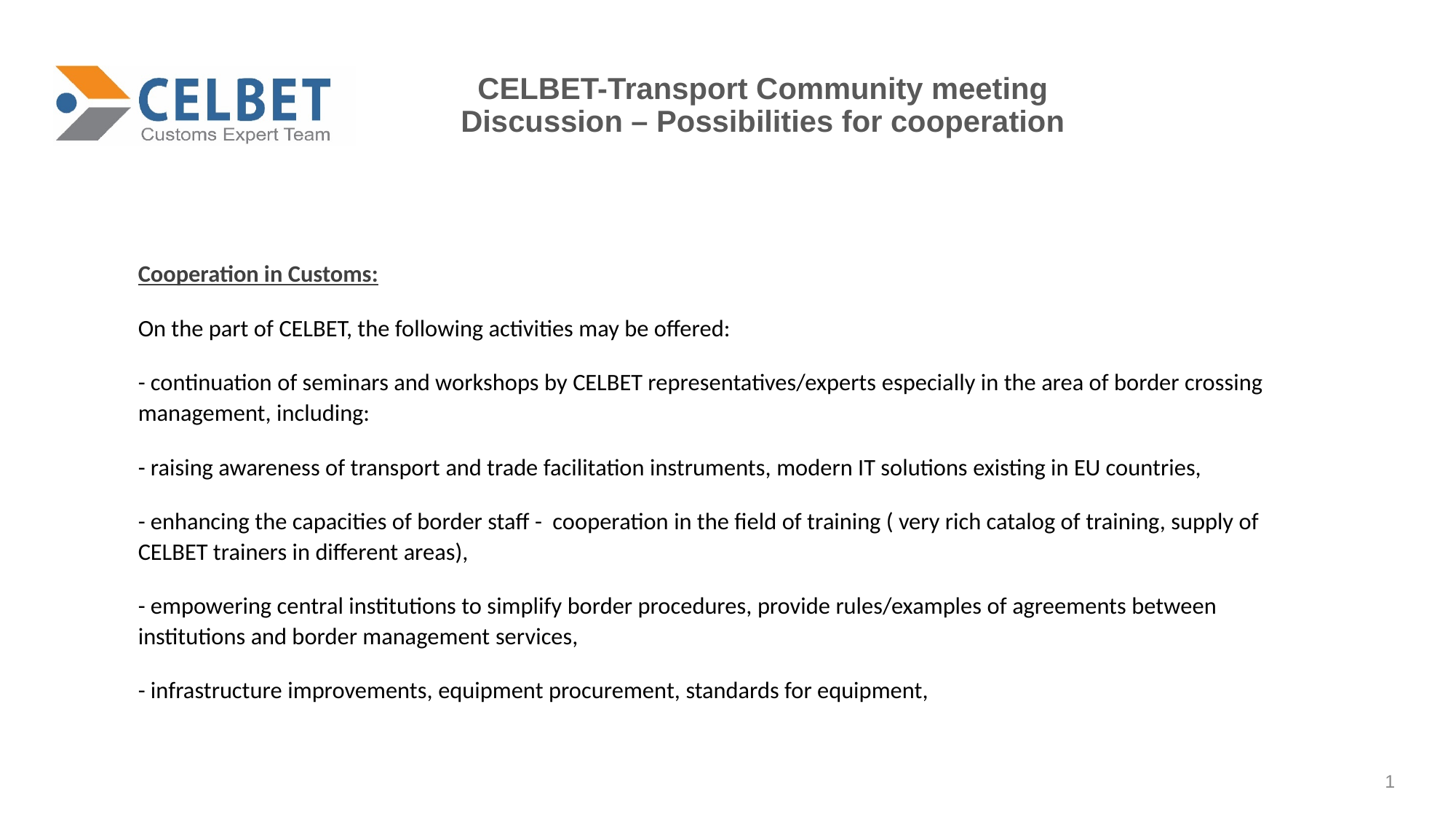

# CELBET-Transport Community meeting Discussion – Possibilities for cooperation
Cooperation in Customs:
On the part of CELBET, the following activities may be offered:
- continuation of seminars and workshops by CELBET representatives/experts especially in the area of border crossing management, including:
- raising awareness of transport and trade facilitation instruments, modern IT solutions existing in EU countries,
- enhancing the capacities of border staff -  cooperation in the field of training ( very rich catalog of training, supply of CELBET trainers in different areas),
- empowering central institutions to simplify border procedures, provide rules/examples of agreements between institutions and border management services,
- infrastructure improvements, equipment procurement, standards for equipment,

1